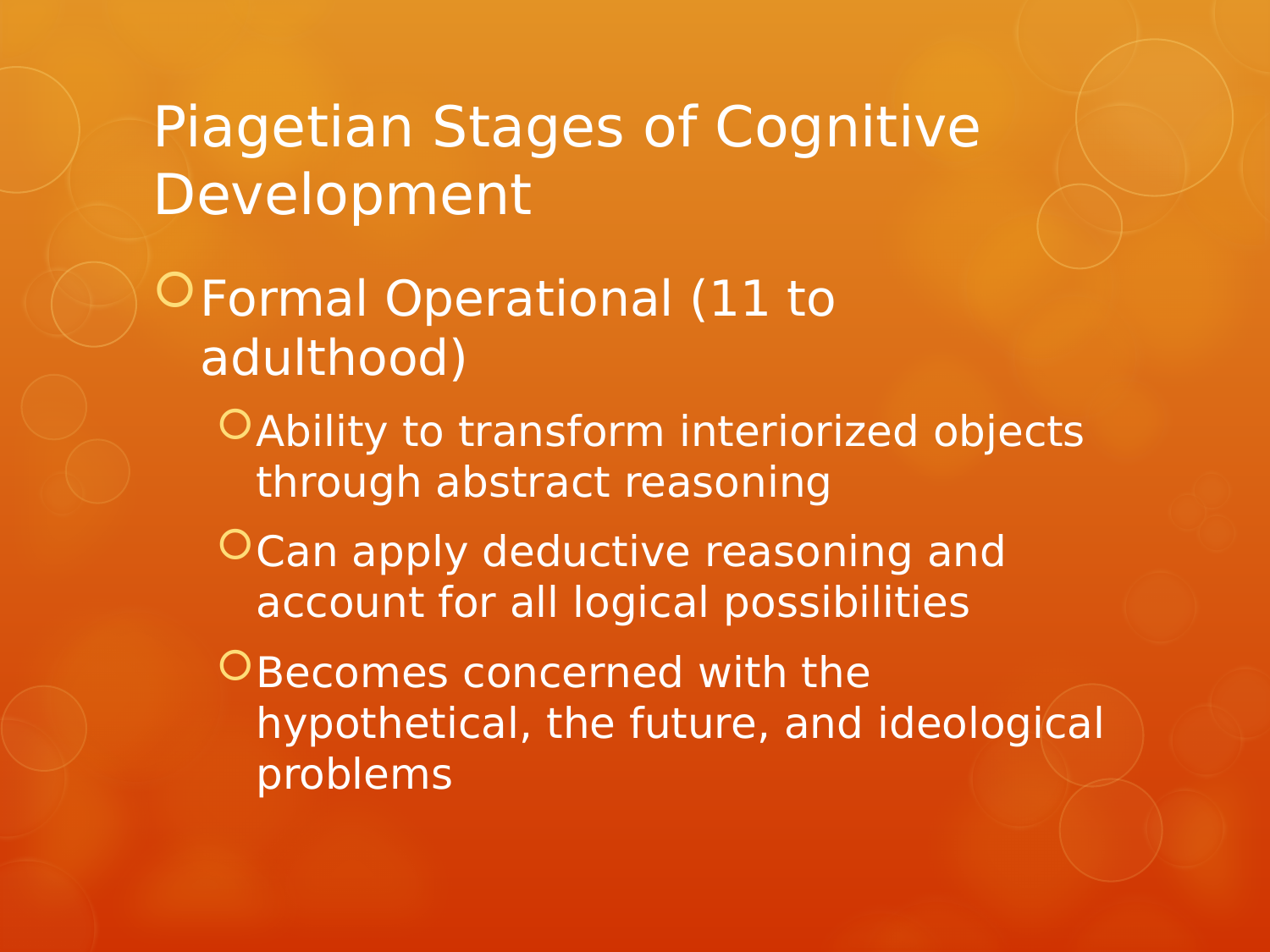

# Piagetian Stages of Cognitive Development
Formal Operational (11 to adulthood)
Ability to transform interiorized objects through abstract reasoning
Can apply deductive reasoning and account for all logical possibilities
Becomes concerned with the hypothetical, the future, and ideological problems